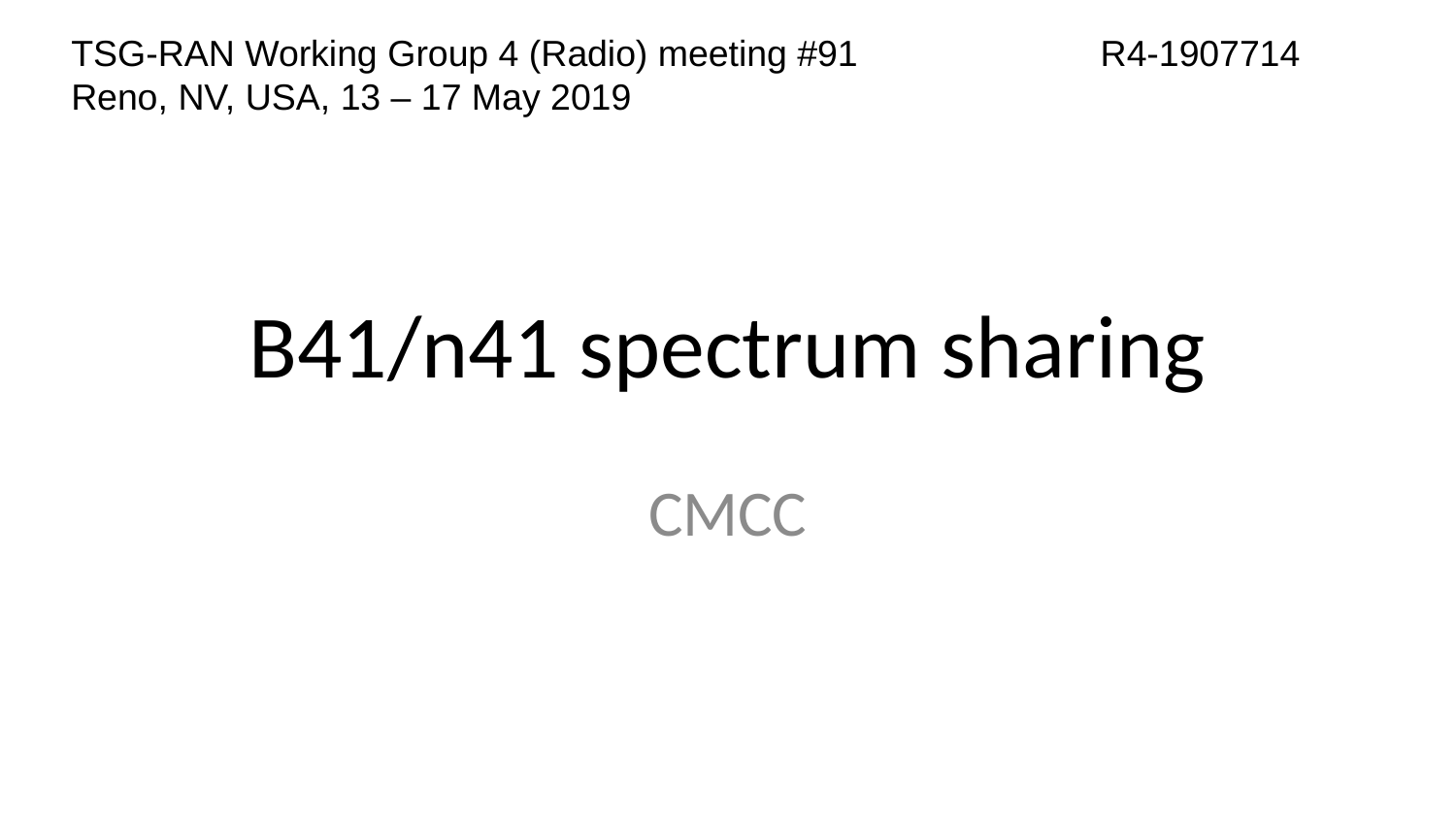

TSG-RAN Working Group 4 (Radio) meeting #91	 		 R4-1907714
Reno, NV, USA, 13 – 17 May 2019
# B41/n41 spectrum sharing
CMCC